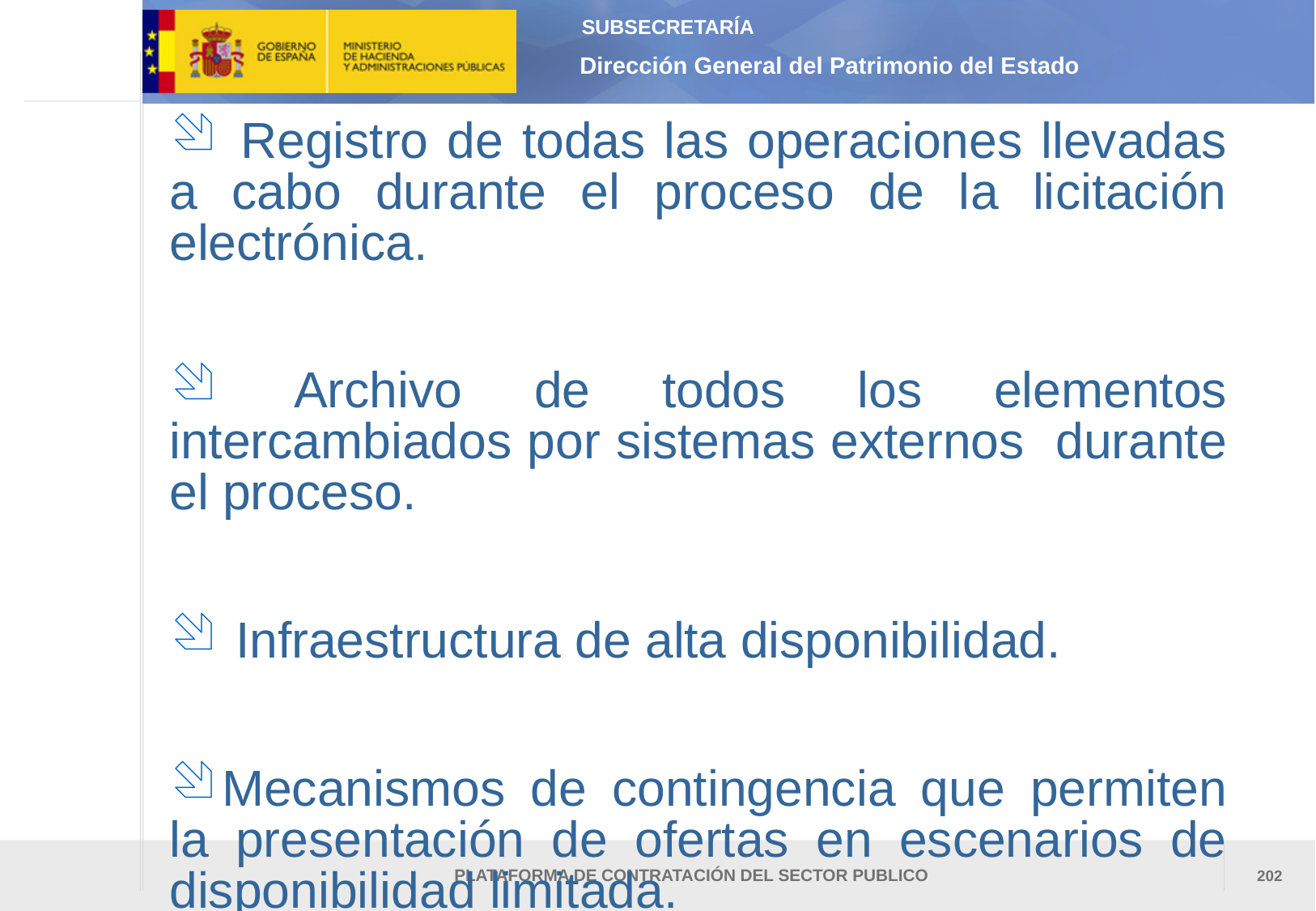

Registro de todas las operaciones llevadas a cabo durante el proceso de la licitación electrónica.

 Archivo de todos los elementos intercambiados por sistemas externos  durante el proceso.

 Infraestructura de alta disponibilidad.

Mecanismos de contingencia que permiten la presentación de ofertas en escenarios de disponibilidad limitada.